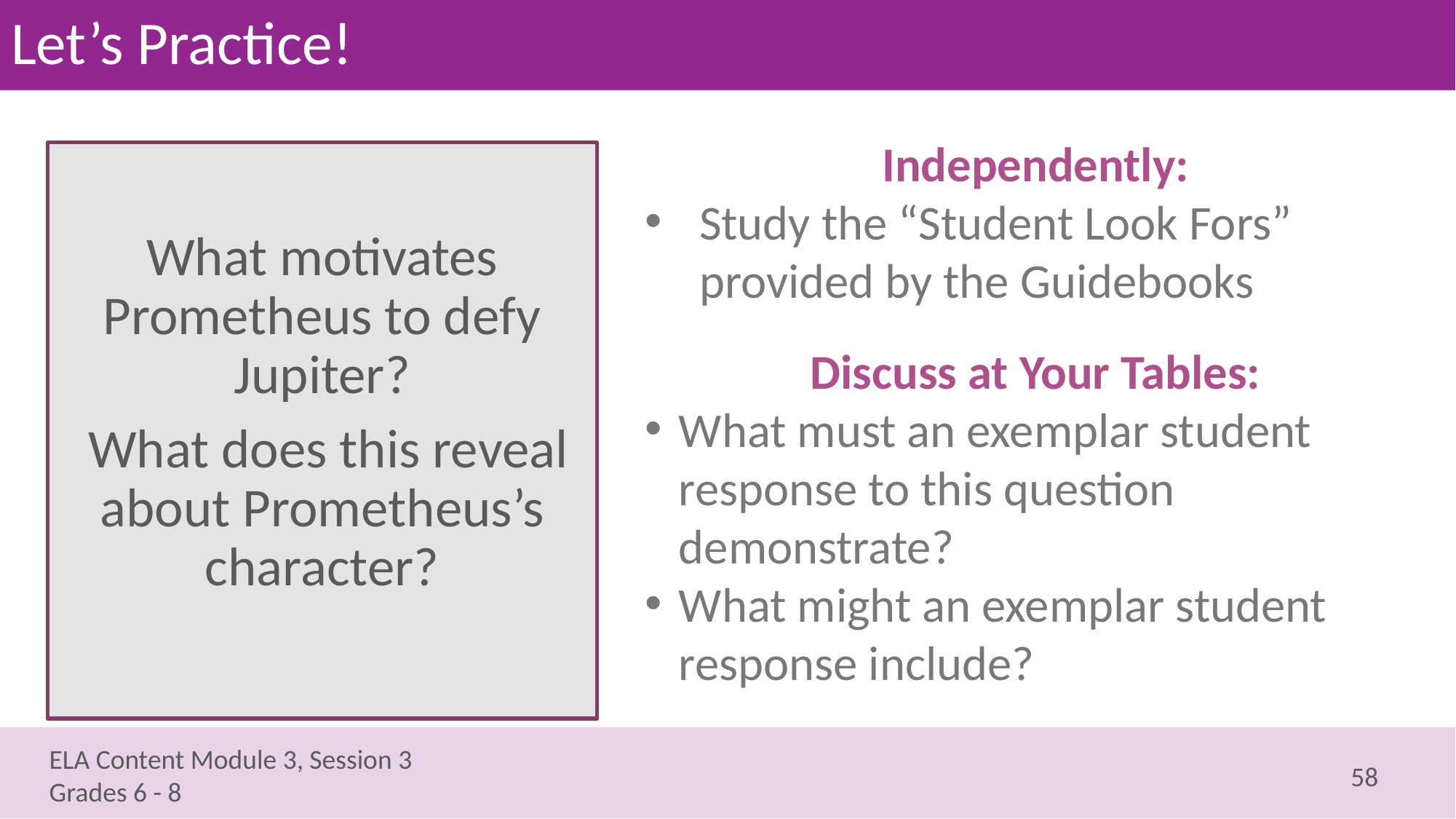

# Let’s Practice!
Independently:
Study the “Student Look Fors” provided by the Guidebooks

Discuss at Your Tables:
What must an exemplar student response to this question demonstrate?
What might an exemplar student response include?

What motivates Prometheus to defy Jupiter?
 What does this reveal about Prometheus’s character?

58